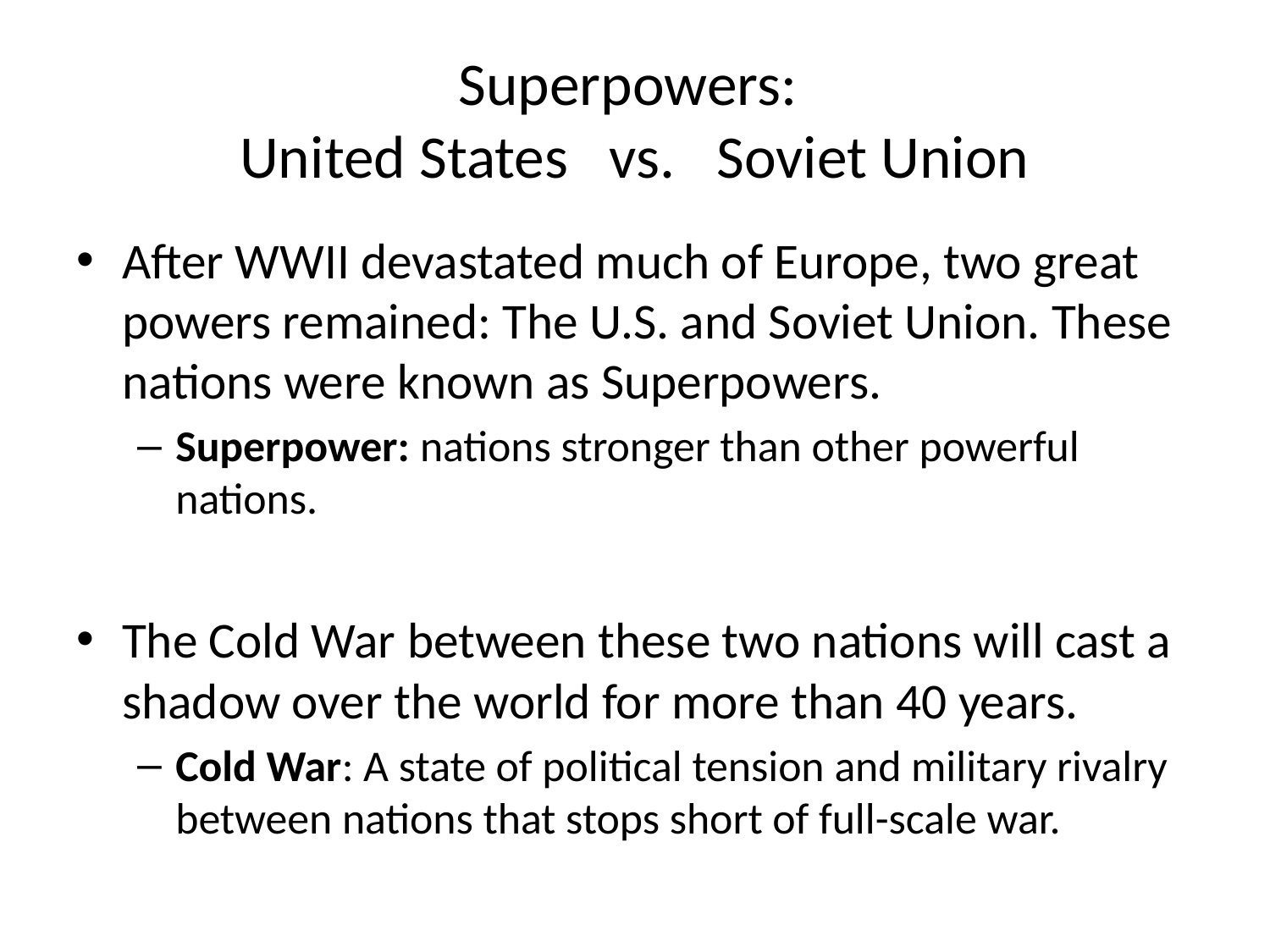

# Superpowers: United States   vs.   Soviet Union
After WWII devastated much of Europe, two great powers remained: The U.S. and Soviet Union. These nations were known as Superpowers.
Superpower: nations stronger than other powerful nations.

The Cold War between these two nations will cast a shadow over the world for more than 40 years.
Cold War: A state of political tension and military rivalry between nations that stops short of full-scale war.